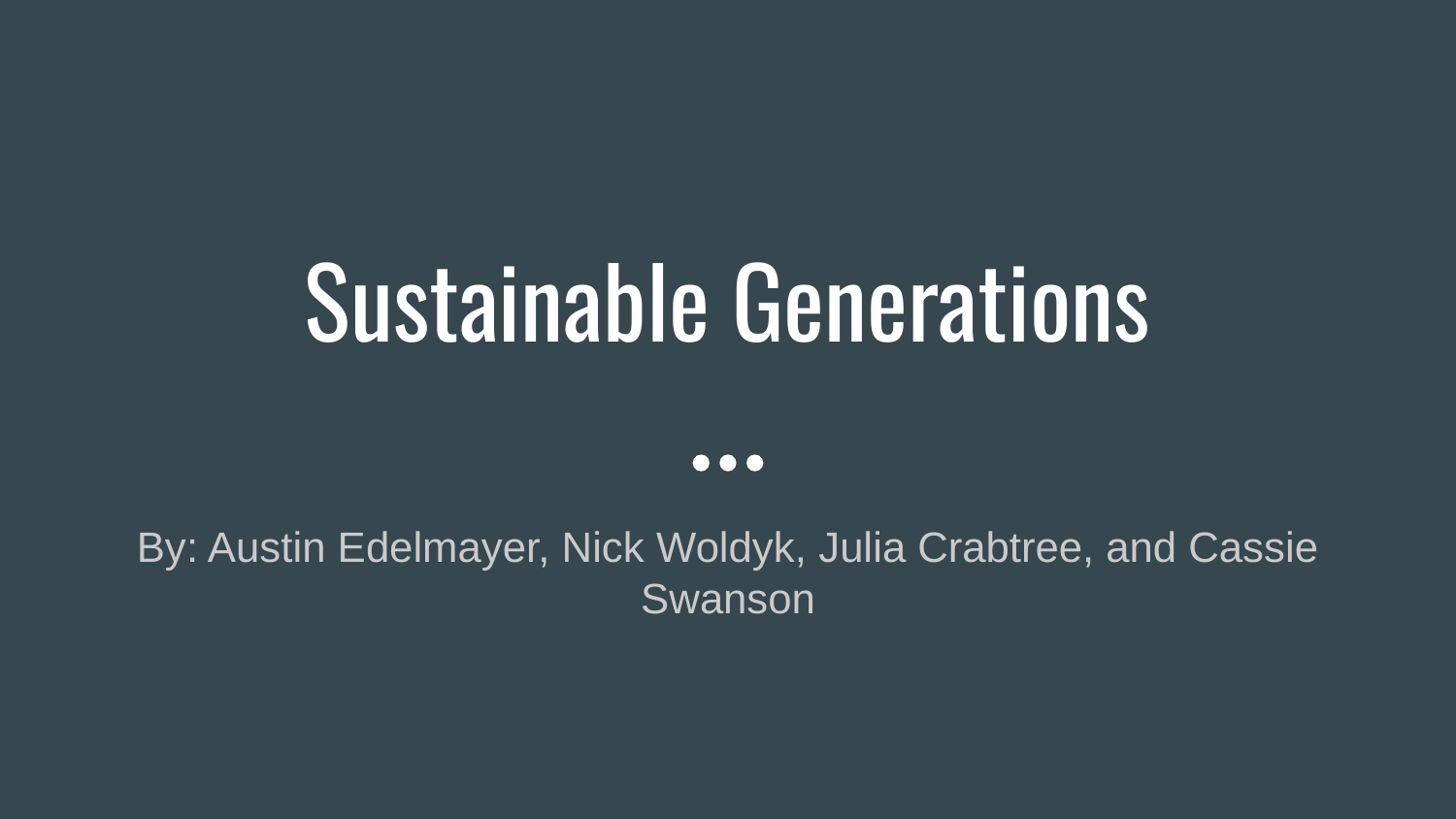

# Sustainable Generations
By: Austin Edelmayer, Nick Woldyk, Julia Crabtree, and Cassie Swanson